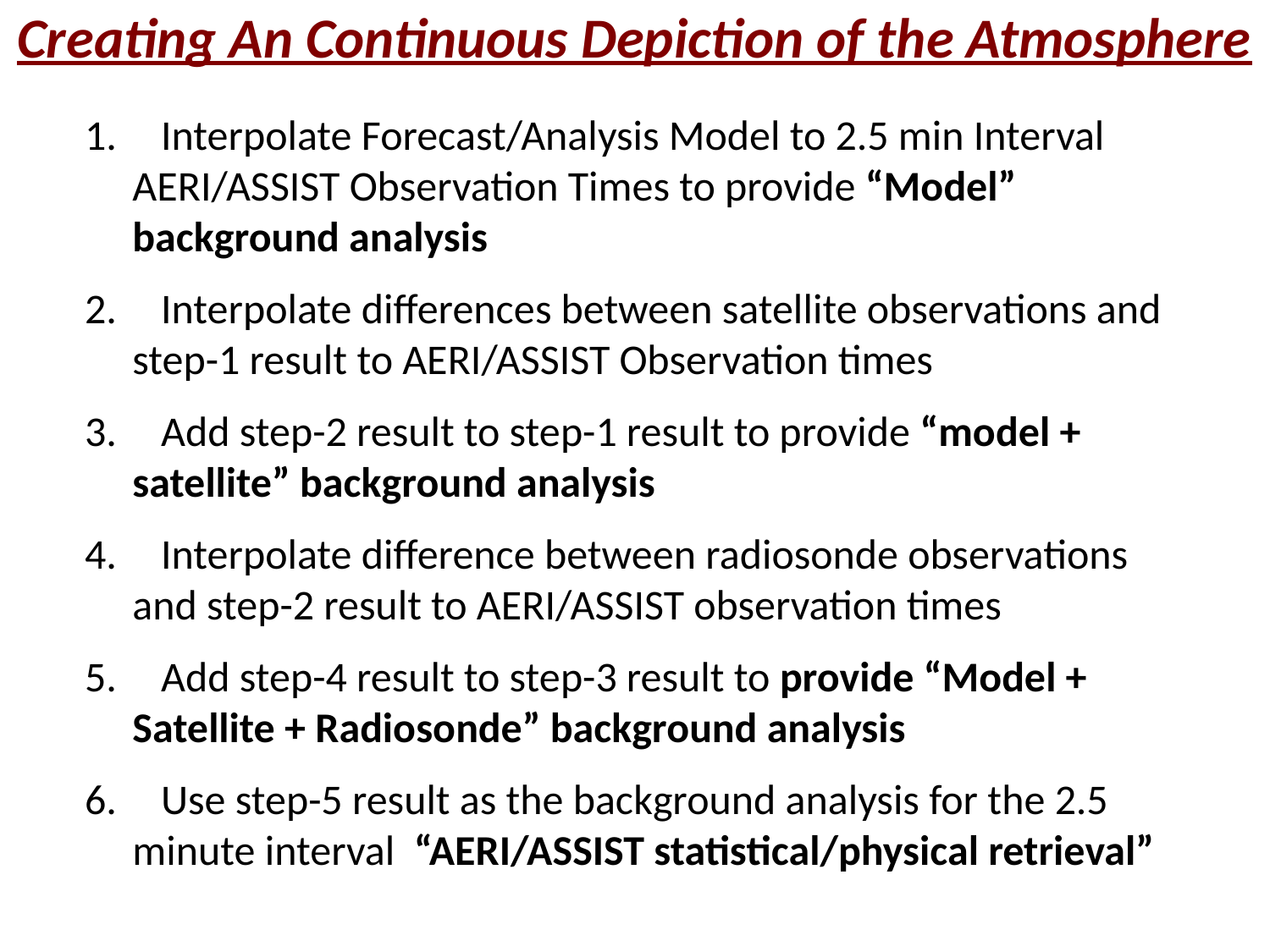

Creating An Continuous Depiction of the Atmosphere
   Interpolate Forecast/Analysis Model to 2.5 min Interval AERI/ASSIST Observation Times to provide “Model” background analysis
   Interpolate differences between satellite observations and step-1 result to AERI/ASSIST Observation times
   Add step-2 result to step-1 result to provide “model + satellite” background analysis
   Interpolate difference between radiosonde observations and step-2 result to AERI/ASSIST observation times
   Add step-4 result to step-3 result to provide “Model + Satellite + Radiosonde” background analysis
   Use step-5 result as the background analysis for the 2.5 minute interval  “AERI/ASSIST statistical/physical retrieval”